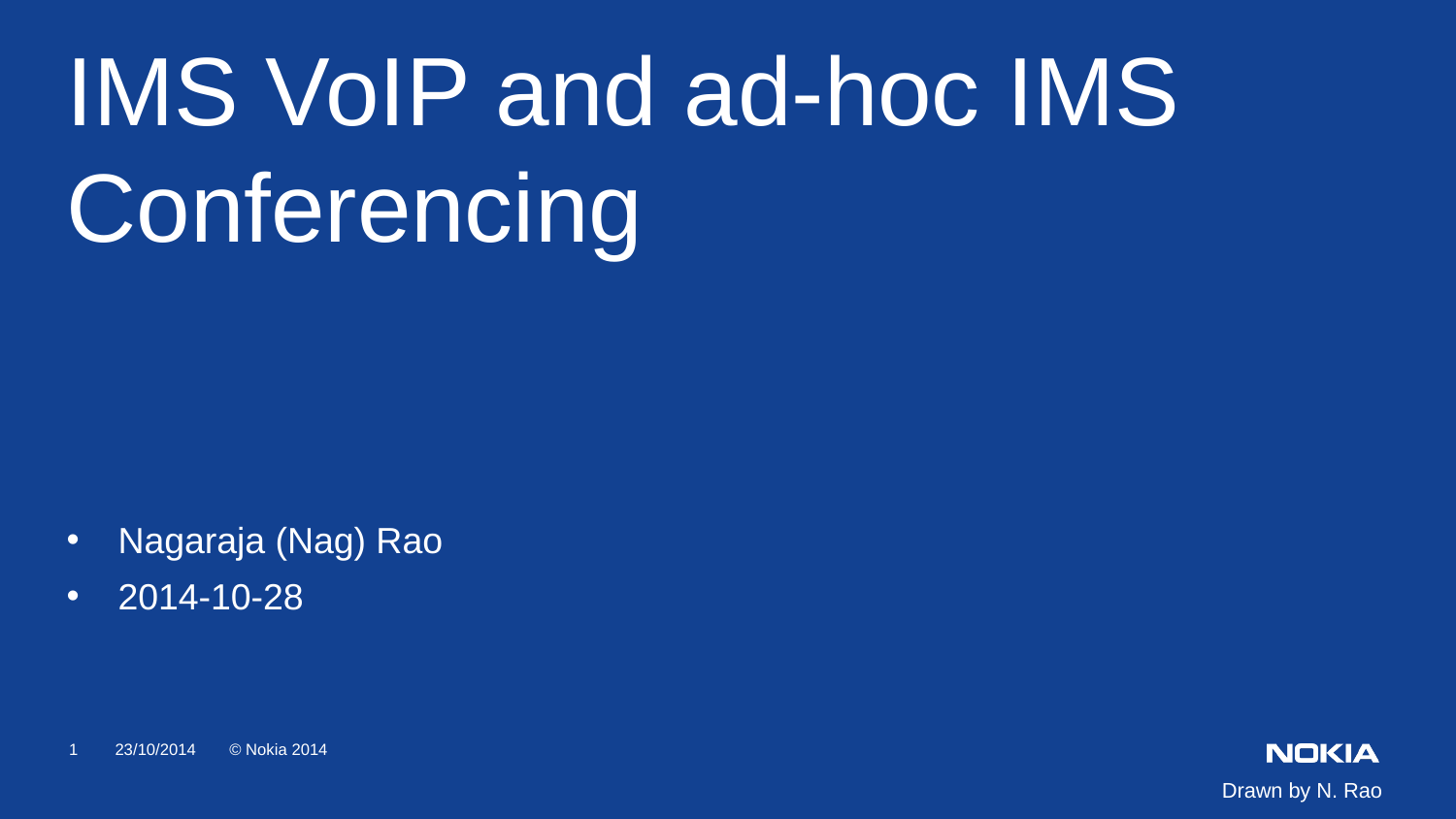

IMS VoIP and ad-hoc IMS Conferencing
Nagaraja (Nag) Rao
2014-10-28